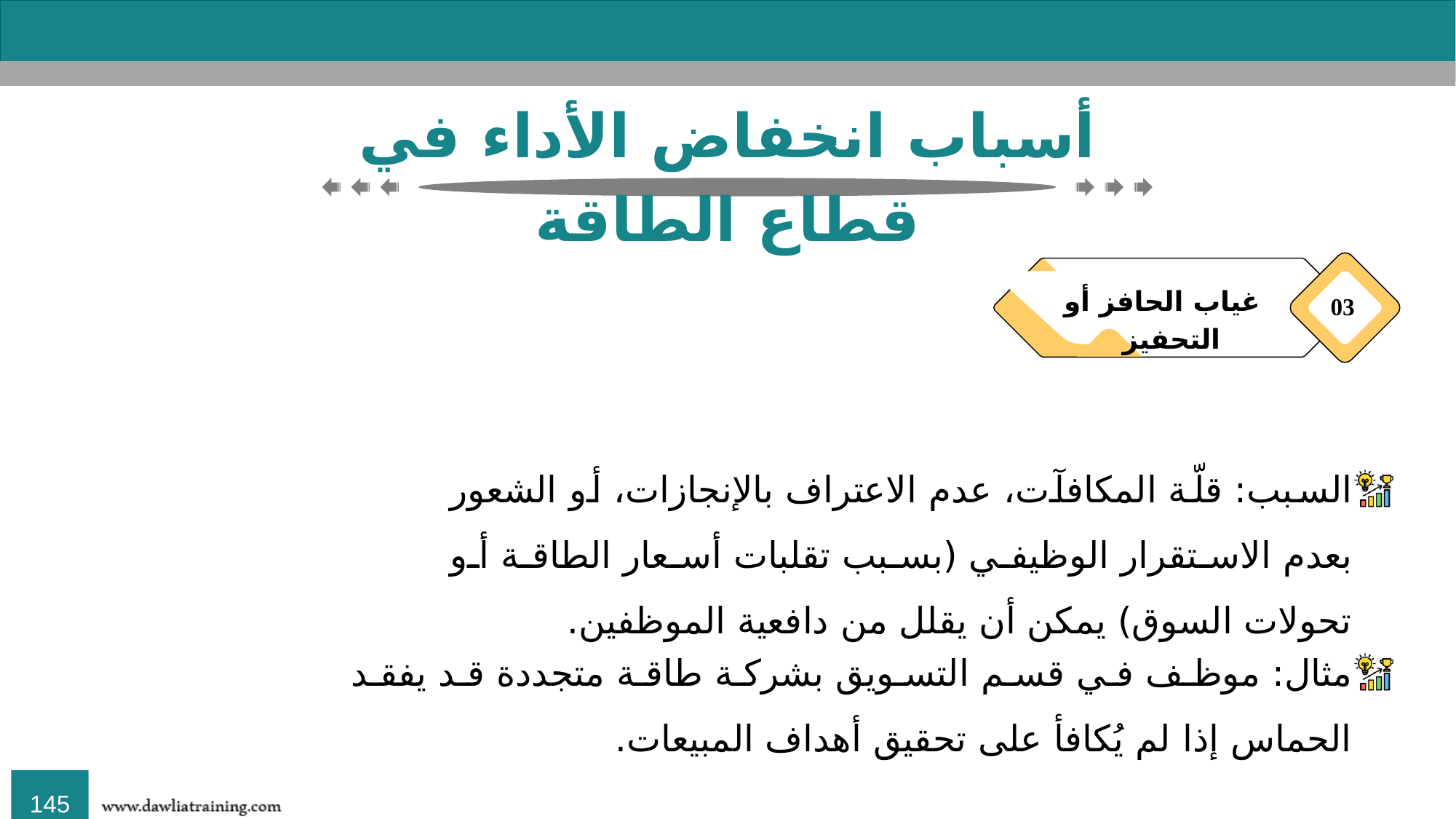

أسباب انخفاض الأداء في قطاع الطاقة

غياب الحافز أو التحفيز
03
السبب: قلّة المكافآت، عدم الاعتراف بالإنجازات، أو الشعور بعدم الاستقرار الوظيفي (بسبب تقلبات أسعار الطاقة أو تحولات السوق) يمكن أن يقلل من دافعية الموظفين.
مثال: موظف في قسم التسويق بشركة طاقة متجددة قد يفقد الحماس إذا لم يُكافأ على تحقيق أهداف المبيعات.